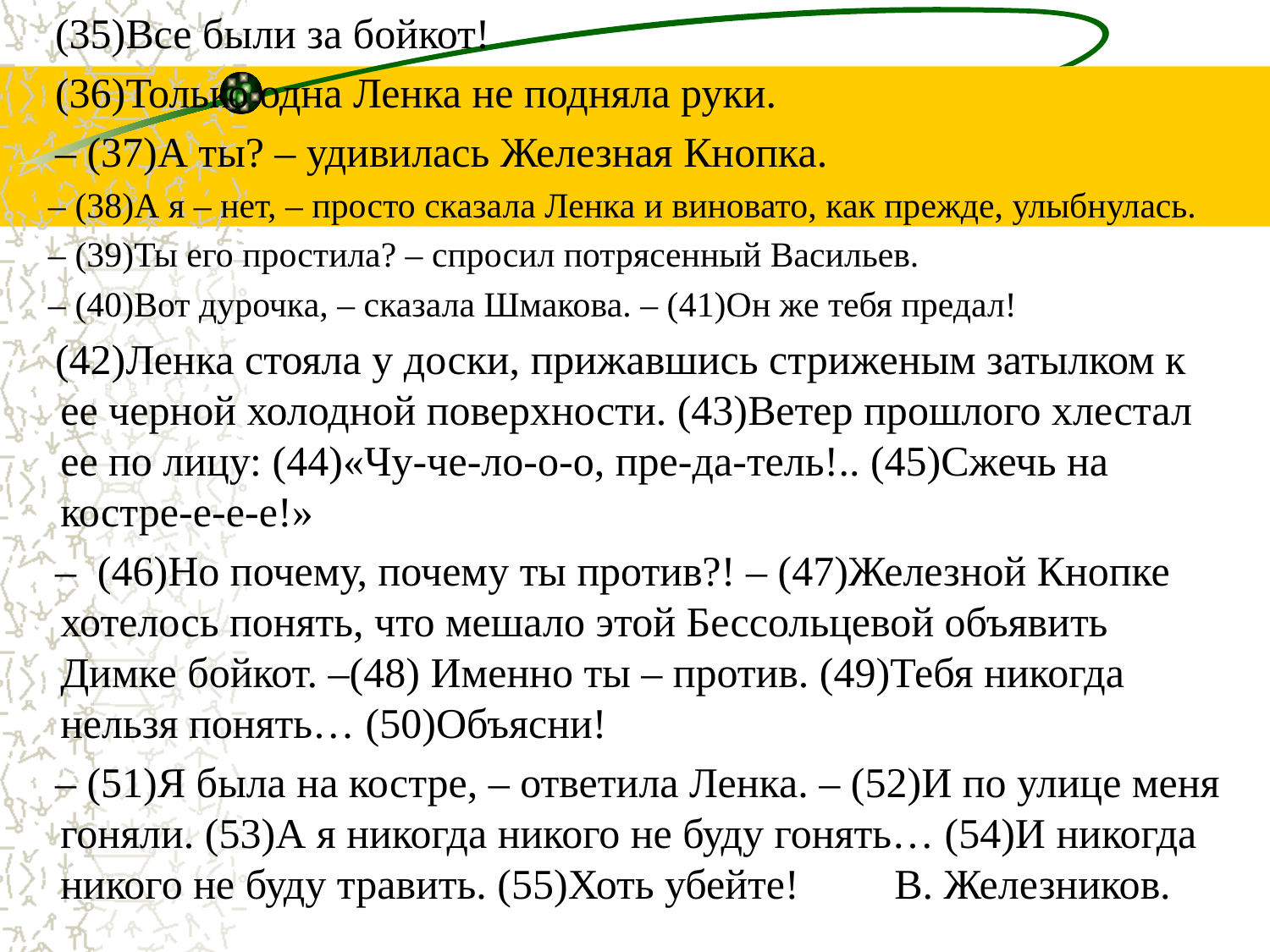

(35)Все были за бойкот!
    (36)Только одна Ленка не подняла руки.
    – (37)А ты? – удивилась Железная Кнопка.
    – (38)А я – нет, – просто сказала Ленка и виновато, как прежде, улыбнулась.
    – (39)Ты его простила? – спросил потрясенный Васильев.
    – (40)Вот дурочка, – сказала Шмакова. – (41)Он же тебя предал!
    (42)Ленка стояла у доски, прижавшись стриженым затылком к ее черной холодной поверхности. (43)Ветер прошлого хлестал ее по лицу: (44)«Чу-че-ло-о-о, пре-да-тель!.. (45)Сжечь на костре-е-е-е!»
    –  (46)Но почему, почему ты против?! – (47)Железной Кнопке хотелось понять, что мешало этой Бессольцевой объявить Димке бойкот. –(48) Именно ты – против. (49)Тебя никогда нельзя понять… (50)Объясни!
    – (51)Я была на костре, – ответила Ленка. – (52)И по улице меня гоняли. (53)А я никогда никого не буду гонять… (54)И никогда никого не буду травить. (55)Хоть убейте!         В. Железников.